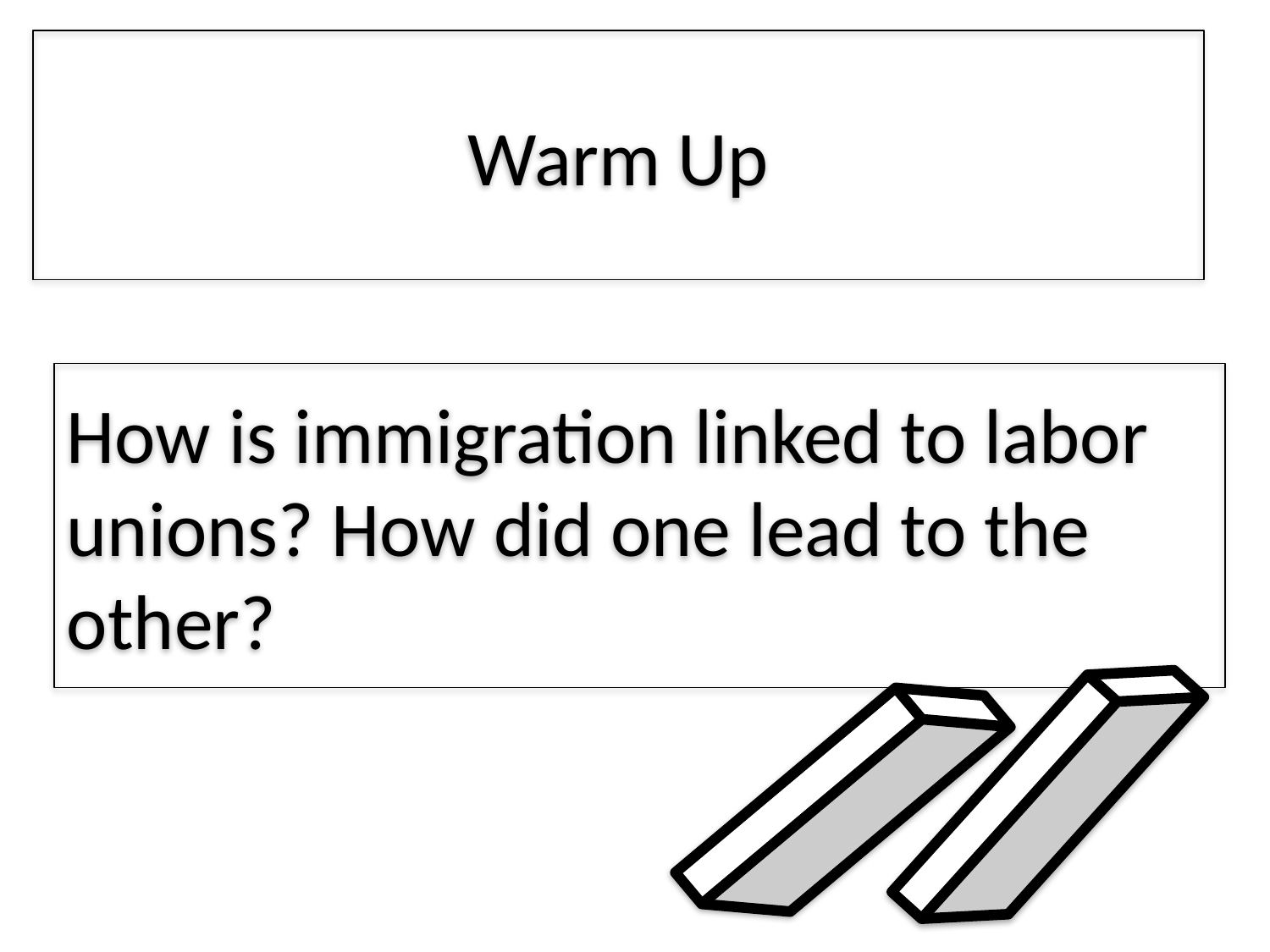

Warm Up
How is immigration linked to labor unions? How did one lead to the other?